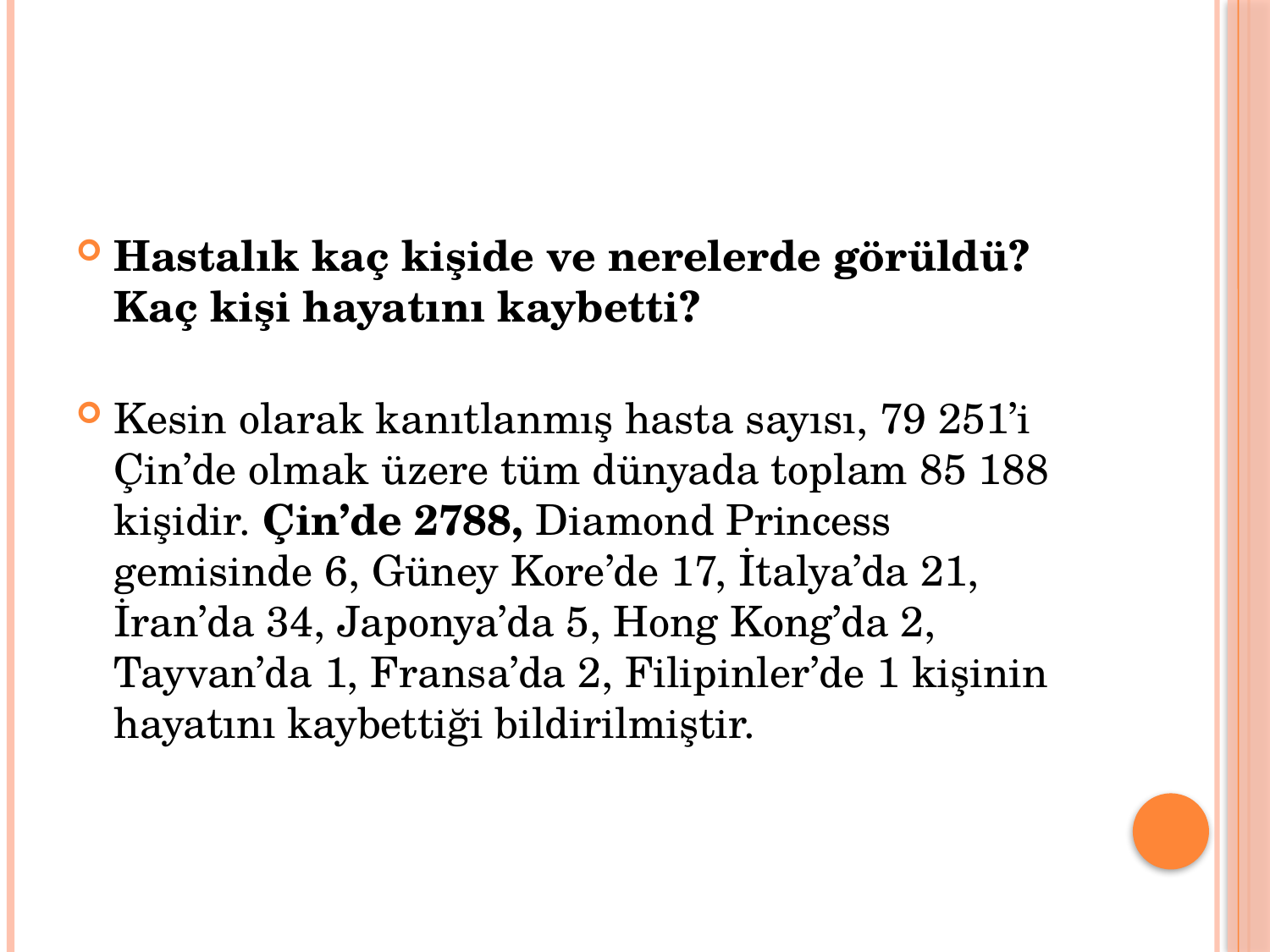

Hastalık kaç kişide ve nerelerde görüldü? Kaç kişi hayatını kaybetti?
Kesin olarak kanıtlanmış hasta sayısı, 79 251’i Çin’de olmak üzere tüm dünyada toplam 85 188 kişidir. Çin’de 2788, Diamond Princess gemisinde 6, Güney Kore’de 17, İtalya’da 21, İran’da 34, Japonya’da 5, Hong Kong’da 2,  Tayvan’da 1, Fransa’da 2, Filipinler’de 1 kişinin hayatını kaybettiği bildirilmiştir.